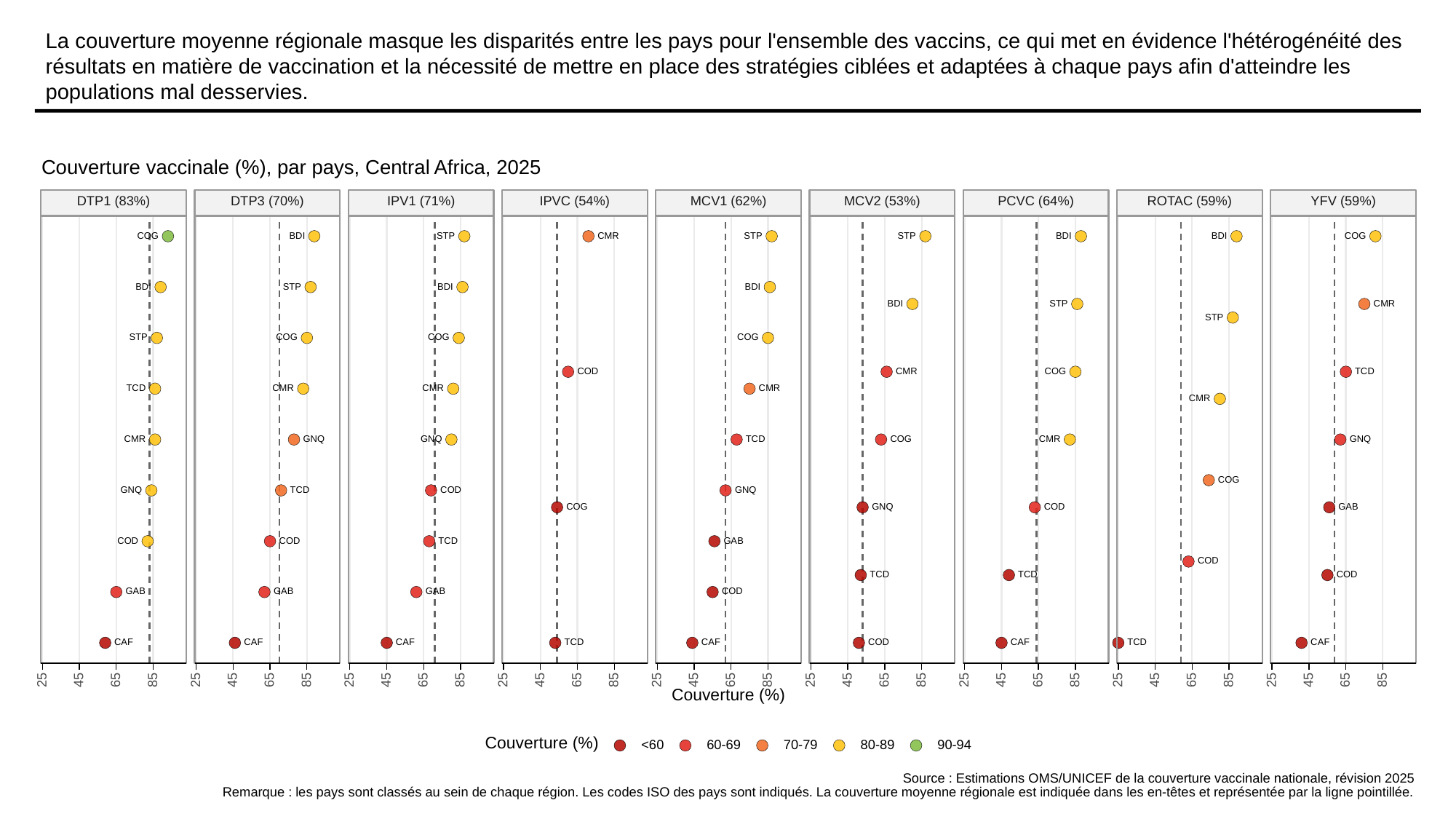

# La couverture moyenne régionale masque les disparités entre les pays pour l'ensemble des vaccins, ce qui met en évidence l'hétérogénéité des résultats en matière de vaccination et la nécessité de mettre en place des stratégies ciblées et adaptées à chaque pays afin d'atteindre les populations mal desservies.

Couverture vaccinale (%), par pays, Central Africa, 2025

ROTAC (59%)
DTP1 (83%)
DTP3 (70%)
IPV1 (71%)
IPVC (54%)
MCV1 (62%)
MCV2 (53%)
PCVC (64%)
YFV (59%)

COG
COG
STP
CMR
STP
STP
BDI
BDI
BDI

STP
BDI
BDI
BDI

STP
CMR
BDI

STP

COG
COG
COG
STP

COD
COG
CMR
TCD

TCD
CMR
CMR
CMR

CMR

GNQ
GNQ
GNQ
COG
CMR
TCD
CMR

COG

GNQ
GNQ
COD
TCD

GNQ
COG
COD
GAB

COD
COD
TCD
GAB

COD

COD
TCD
TCD

COD
GAB
GAB
GAB

COD
CAF
CAF
CAF
TCD
CAF
CAF
TCD
CAF

25
65
85
25
65
85
25
65
85
25
65
85
25
65
85
25
65
85
25
65
85
25
65
85
25
65
85
45
45
45
45
45
45
45
45
45
Couverture (%)
Couverture (%)

<60
60-69
70-79
80-89
90-94
Source : Estimations OMS/UNICEF de la couverture vaccinale nationale, révision 2025
Remarque : les pays sont classés au sein de chaque région. Les codes ISO des pays sont indiqués. La couverture moyenne régionale est indiquée dans les en-têtes et représentée par la ligne pointillée.